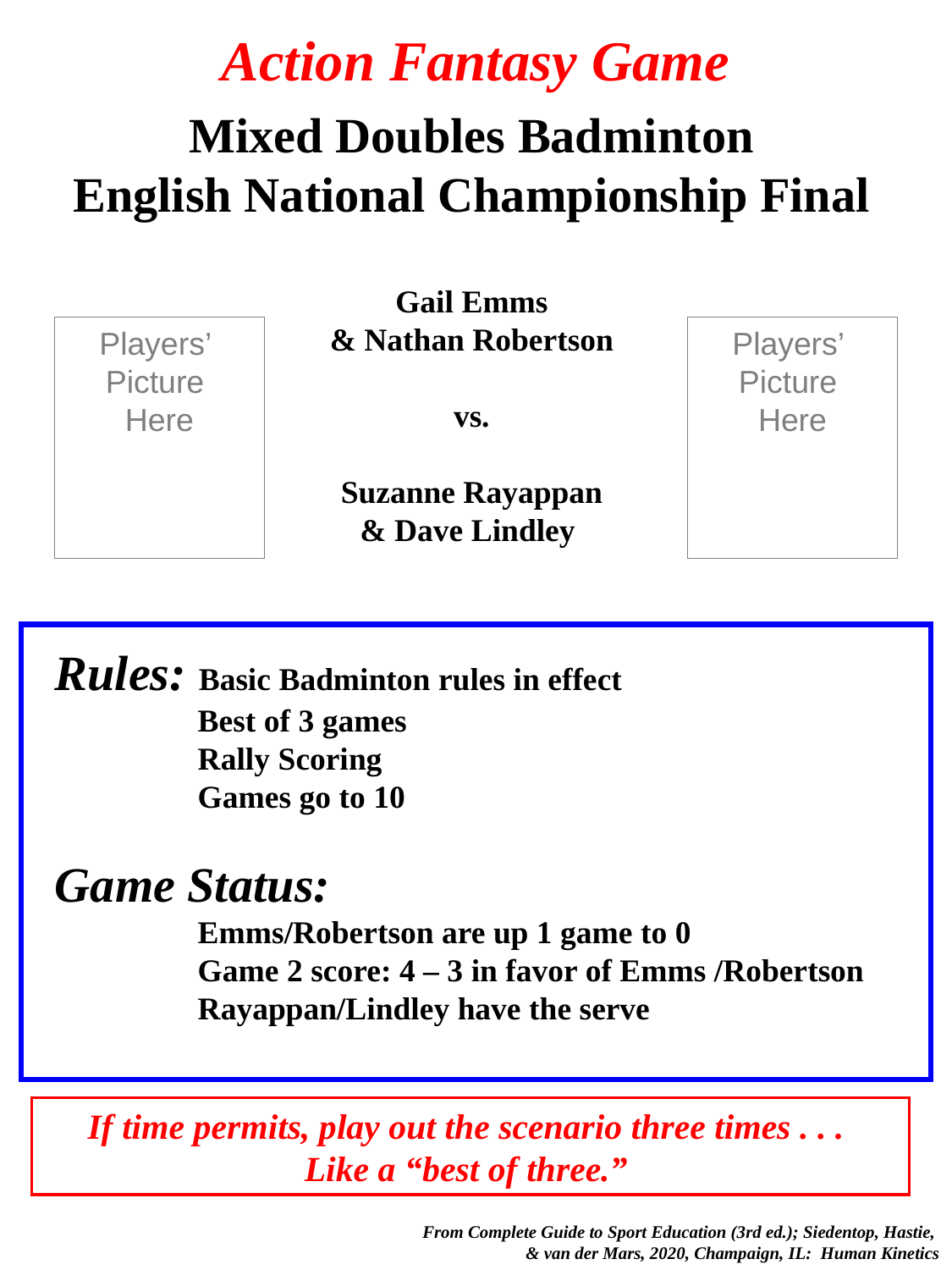

# Action Fantasy Game
Mixed Doubles Badminton
English National Championship Final

Gail Emms
& Nathan Robertson

vs.

Suzanne Rayappan
& Dave Lindley
Players’
Picture
Here

Players’
Picture
Here

Rules: Basic Badminton rules in effect
	  Best of 3 games
	  Rally Scoring
	  Games go to 10

Game Status:
	  Emms/Robertson are up 1 game to 0
	  Game 2 score: 4 – 3 in favor of Emms /Robertson
	  Rayappan/Lindley have the serve

If time permits, play out the scenario three times . . .
Like a “best of three.”
 From Complete Guide to Sport Education (3rd ed.); Siedentop, Hastie,
& van der Mars, 2020, Champaign, IL:  Human Kinetics